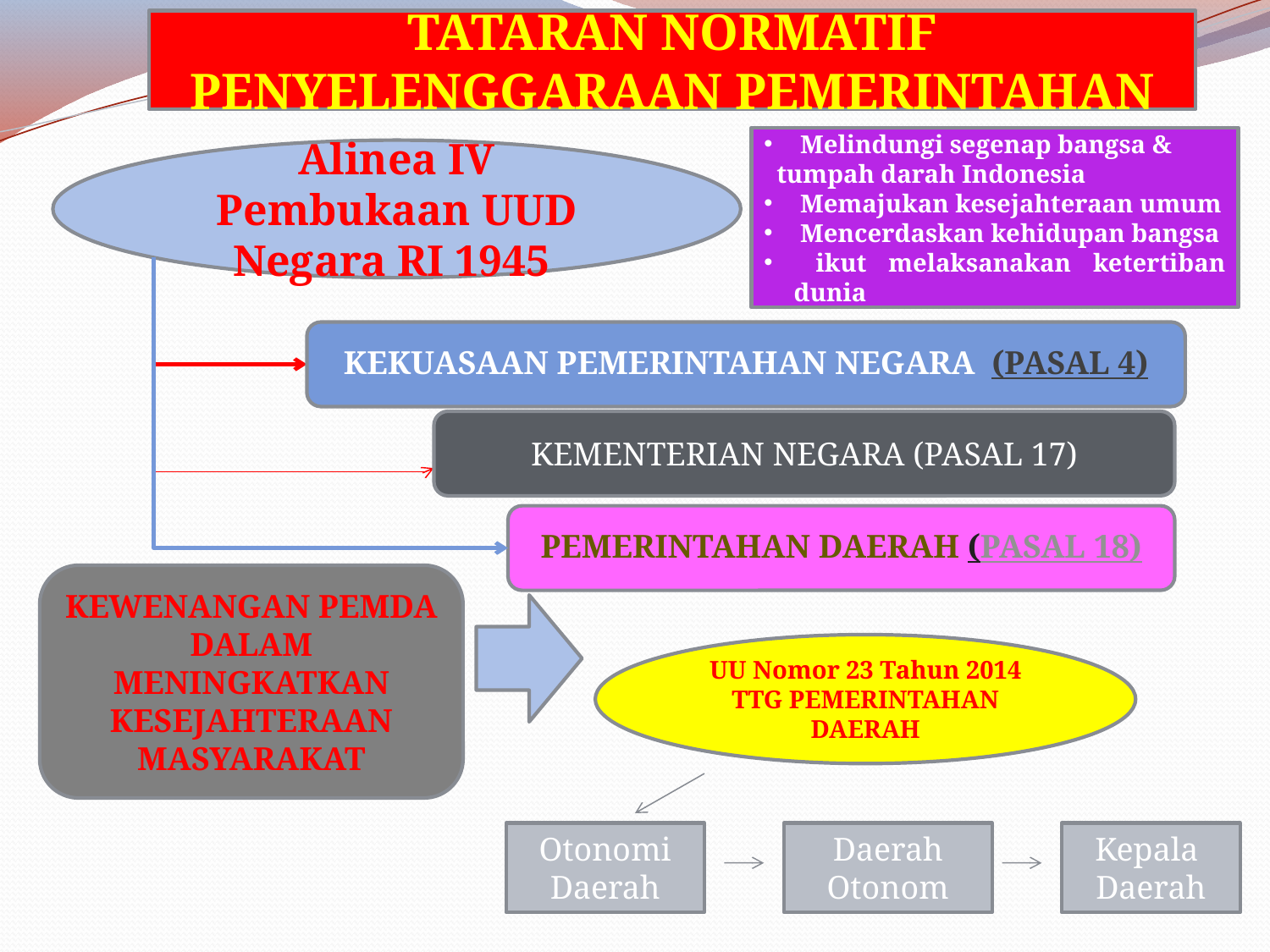

TATARAN NORMATIF
PENYELENGGARAAN PEMERINTAHAN

 Melindungi segenap bangsa &
  tumpah darah Indonesia
 Memajukan kesejahteraan umum
 Mencerdaskan kehidupan bangsa
 ikut melaksanakan ketertiban dunia

Alinea IV Pembukaan UUD Negara RI 1945
KEKUASAAN PEMERINTAHAN NEGARA  (PASAL 4)
KEMENTERIAN NEGARA (PASAL 17)
PEMERINTAHAN DAERAH (PASAL 18)
KEWENANGAN PEMDA DALAM MENINGKATKAN KESEJAHTERAAN MASYARAKAT

UU Nomor 23 Tahun 2014 TTG PEMERINTAHAN DAERAH
Otonomi
Daerah
Daerah Otonom
Kepala
Daerah